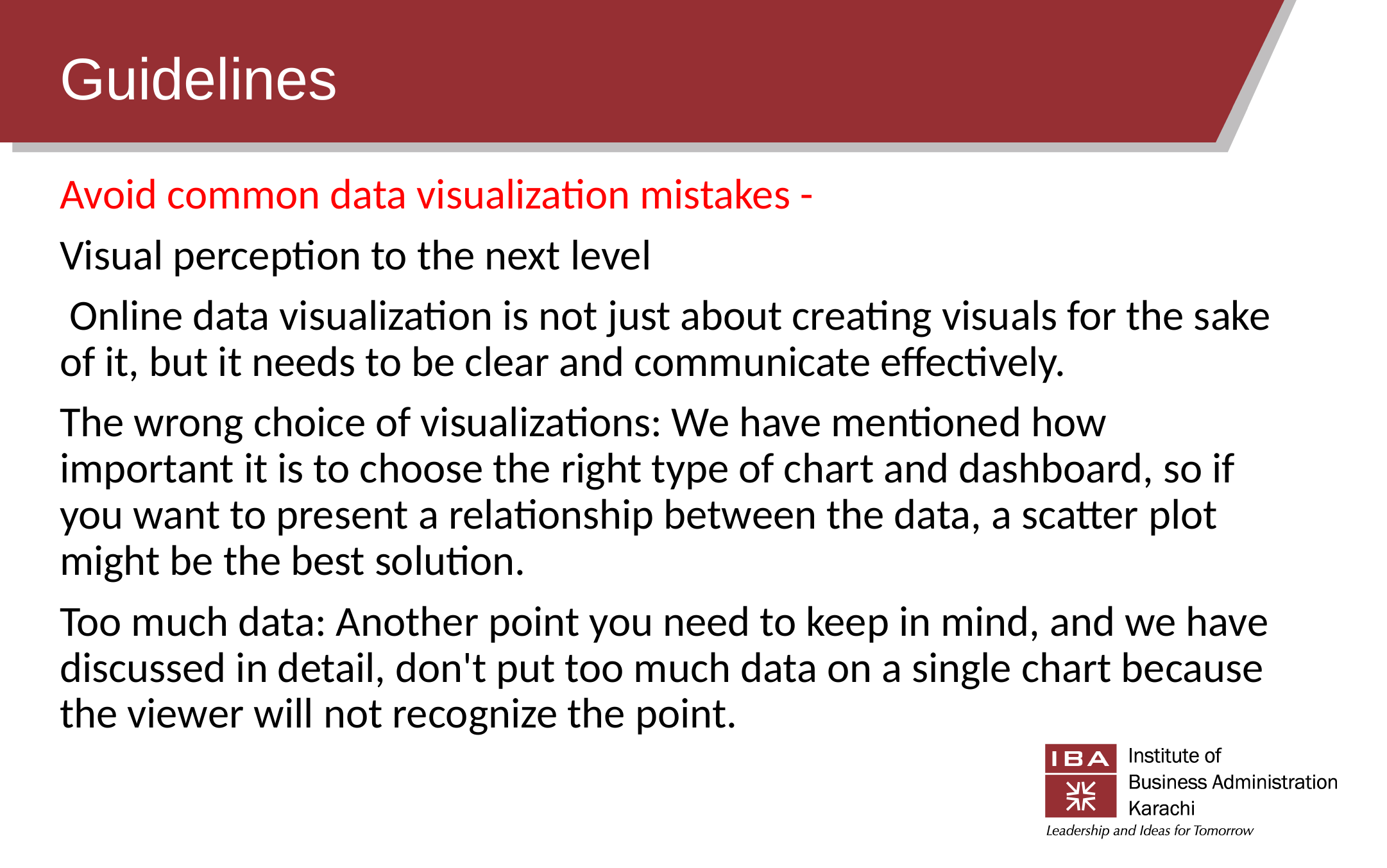

# Guidelines
Avoid common data visualization mistakes -
Visual perception to the next level
 Online data visualization is not just about creating visuals for the sake of it, but it needs to be clear and communicate effectively.
The wrong choice of visualizations: We have mentioned how important it is to choose the right type of chart and dashboard, so if you want to present a relationship between the data, a scatter plot might be the best solution.
Too much data: Another point you need to keep in mind, and we have discussed in detail, don't put too much data on a single chart because the viewer will not recognize the point.